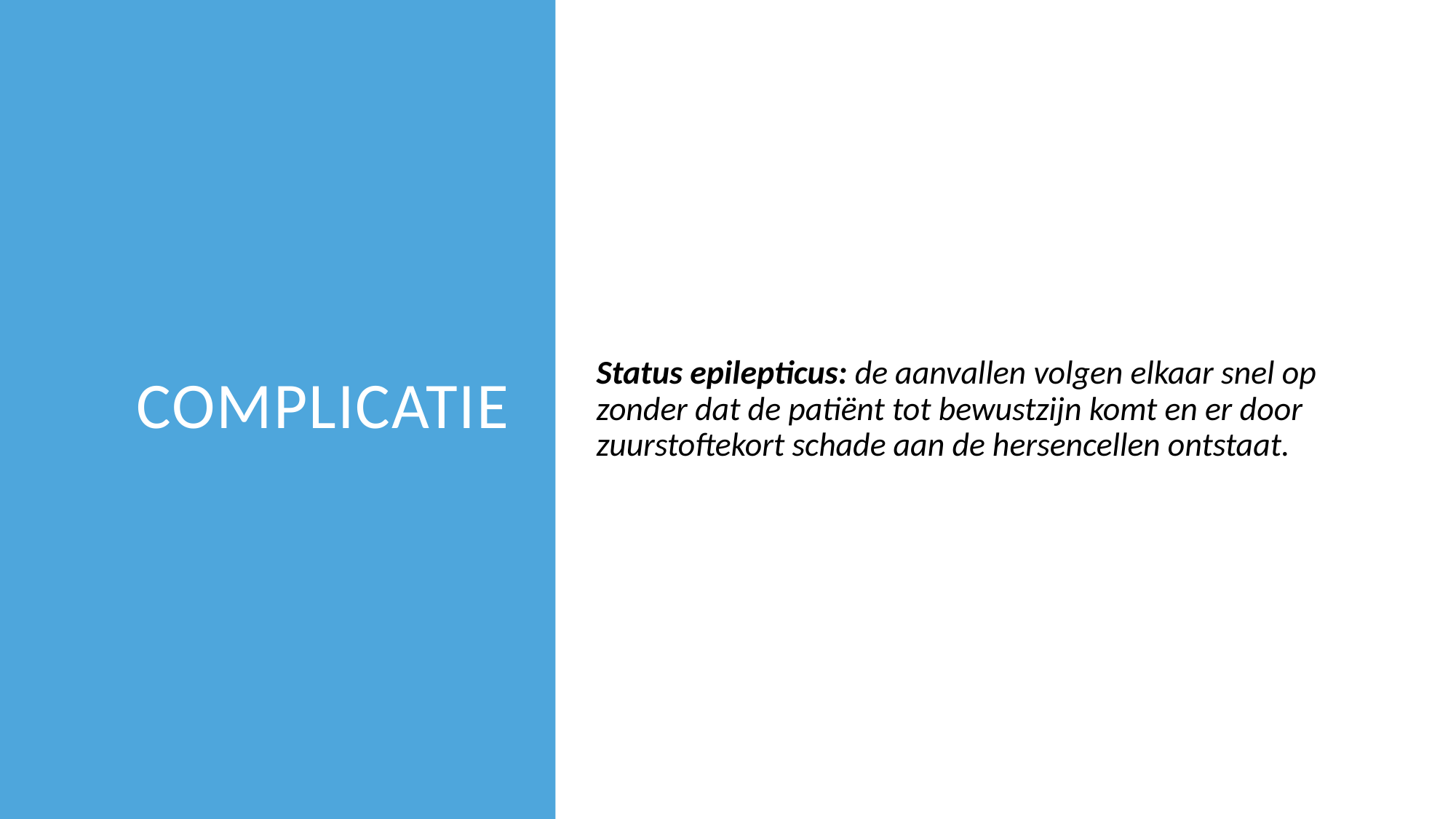

# Complicatie
Status epilepticus: de aanvallen volgen elkaar snel op zonder dat de patiënt tot bewustzijn komt en er door zuurstoftekort schade aan de hersencellen ontstaat.